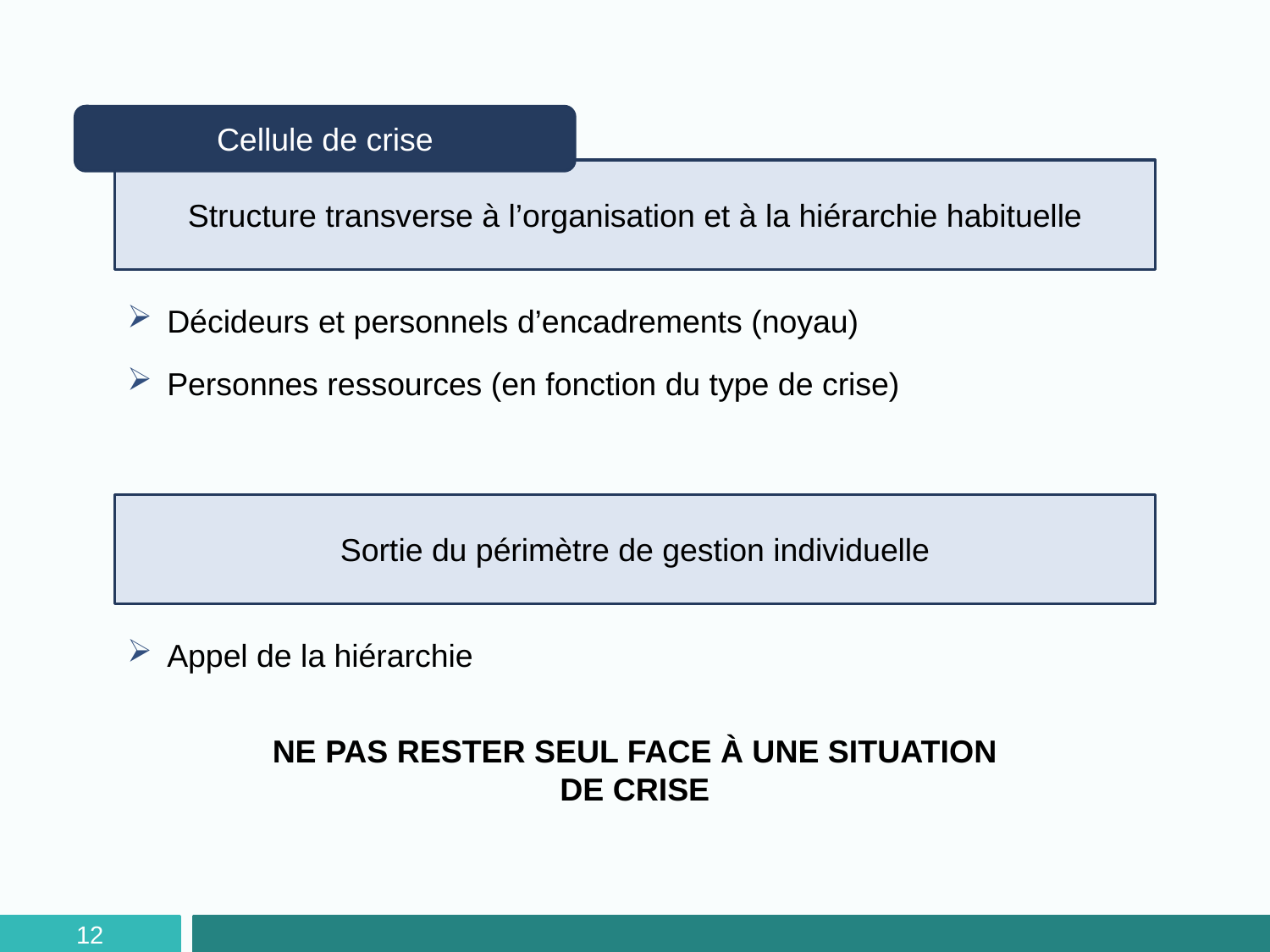

Cellule de crise
Structure transverse à l’organisation et à la hiérarchie habituelle
Décideurs et personnels d’encadrements (noyau)
Personnes ressources (en fonction du type de crise)
Sortie du périmètre de gestion individuelle
Appel de la hiérarchie
Ne pas rester seul face à une situation de crise
12